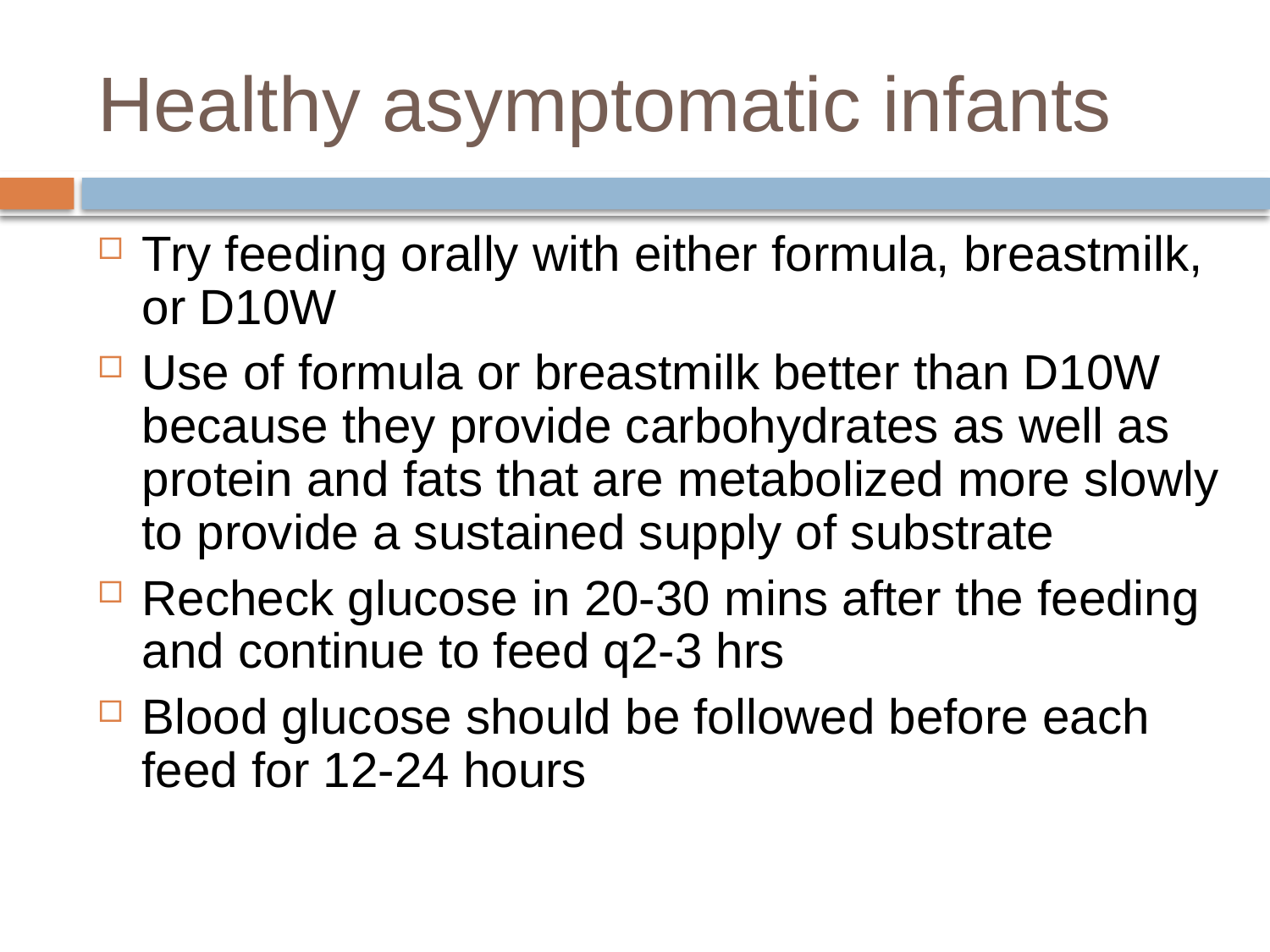

# Healthy asymptomatic infants
Try feeding orally with either formula, breastmilk, or D10W
Use of formula or breastmilk better than D10W because they provide carbohydrates as well as protein and fats that are metabolized more slowly to provide a sustained supply of substrate
Recheck glucose in 20-30 mins after the feeding and continue to feed q2-3 hrs
Blood glucose should be followed before each feed for 12-24 hours